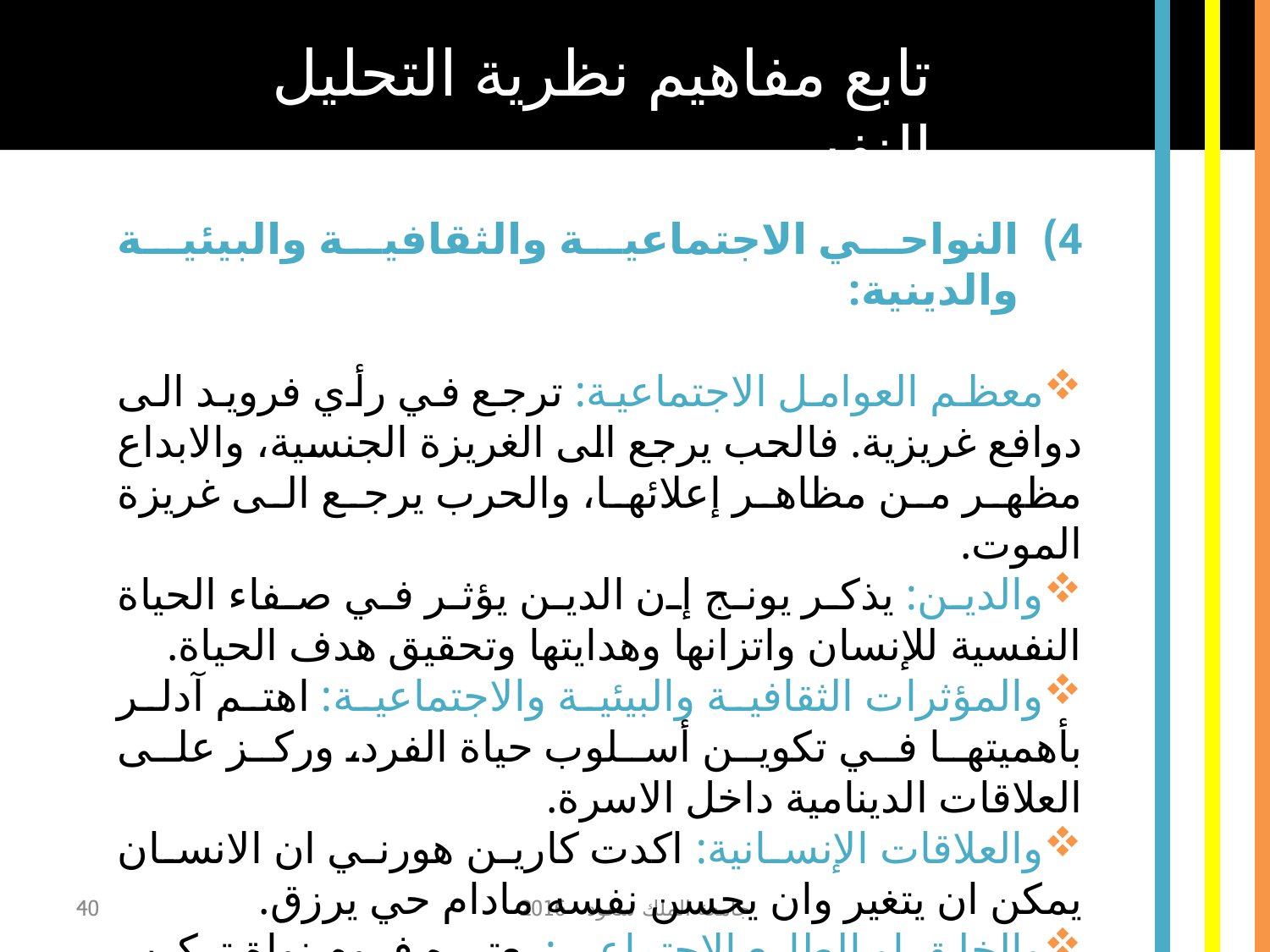

تابع مفاهيم نظرية التحليل النفسي
النواحي الاجتماعية والثقافية والبيئية والدينية:

معظم العوامل الاجتماعية: ترجع في رأي فرويد الى دوافع غريزية. فالحب يرجع الى الغريزة الجنسية، والابداع مظهر من مظاهر إعلائها، والحرب يرجع الى غريزة الموت.
والدين: يذكر يونج إن الدين يؤثر في صفاء الحياة النفسية للإنسان واتزانها وهدايتها وتحقيق هدف الحياة.
والمؤثرات الثقافية والبيئية والاجتماعية: اهتم آدلر بأهميتها في تكوين أسلوب حياة الفرد، وركز على العلاقات الدينامية داخل الاسرة.
والعلاقات الإنسانية: اكدت كارين هورني ان الانسان يمكن ان يتغير وان يحسن نفسه مادام حي يرزق.
والخلق او الطابع الاجتماعي: يعتبره فروم نواة تركيب الخلق.

40
جامعة الملك سعود - 2016